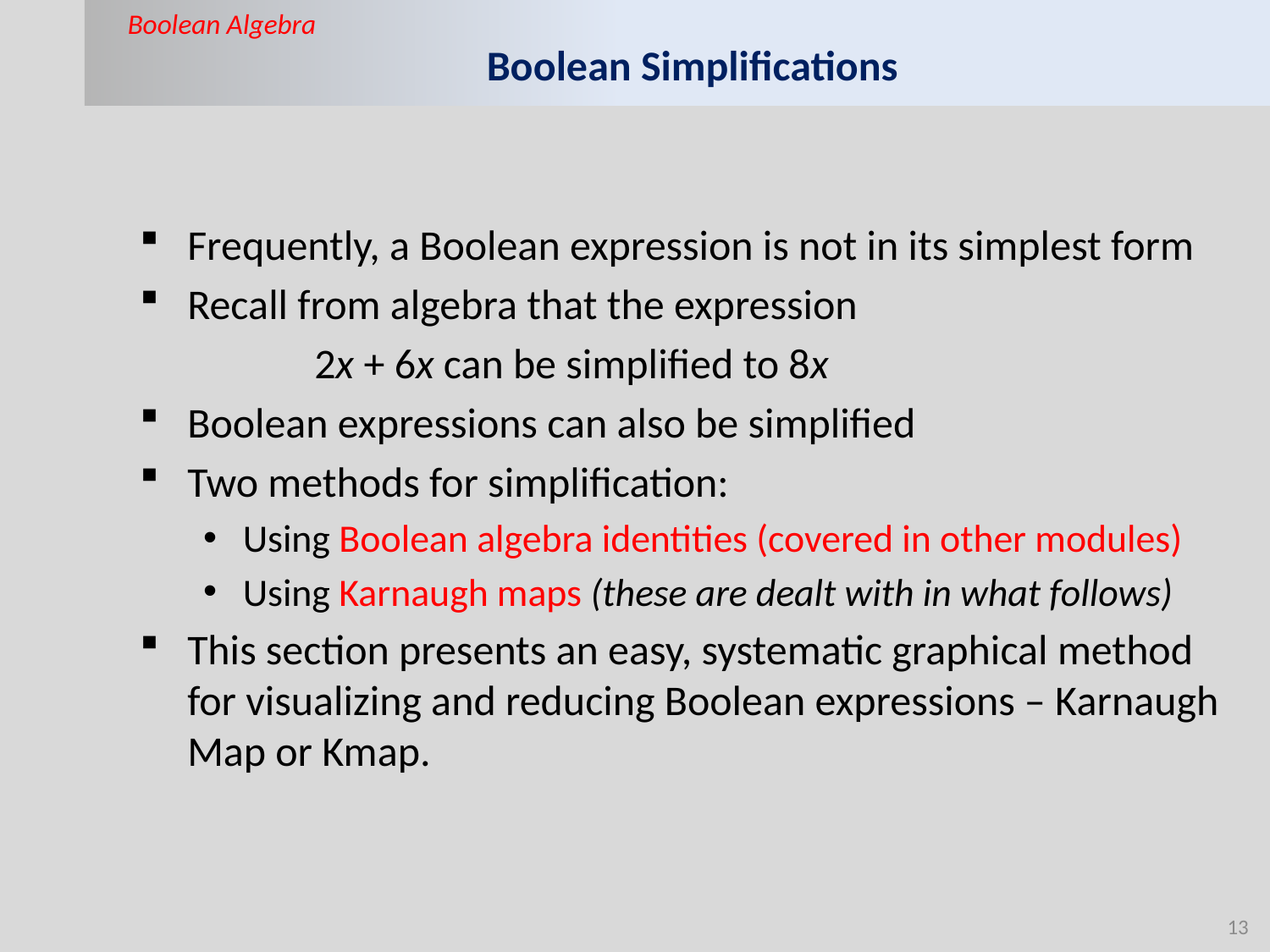

Boolean Algebra
# Boolean Simplifications
Frequently, a Boolean expression is not in its simplest form
Recall from algebra that the expression
		2x + 6x can be simplified to 8x
Boolean expressions can also be simplified
Two methods for simplification:
Using Boolean algebra identities (covered in other modules)
Using Karnaugh maps (these are dealt with in what follows)
This section presents an easy, systematic graphical method for visualizing and reducing Boolean expressions – Karnaugh Map or Kmap.